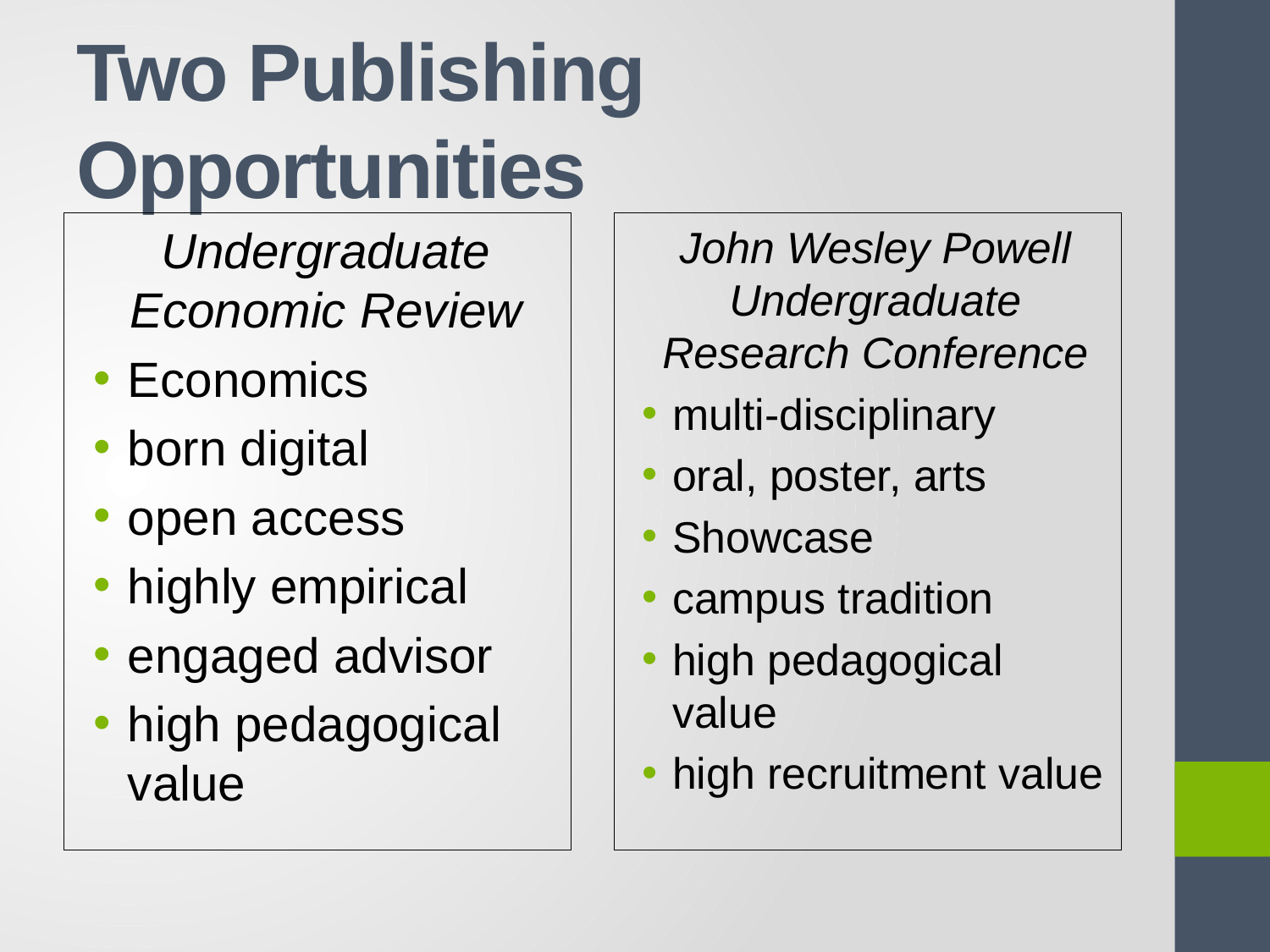

# Two Publishing Opportunities
Undergraduate Economic Review
Economics
born digital
open access
highly empirical
engaged advisor
high pedagogical value
John Wesley Powell Undergraduate Research Conference
multi-disciplinary
oral, poster, arts
Showcase
campus tradition
high pedagogical value
high recruitment value